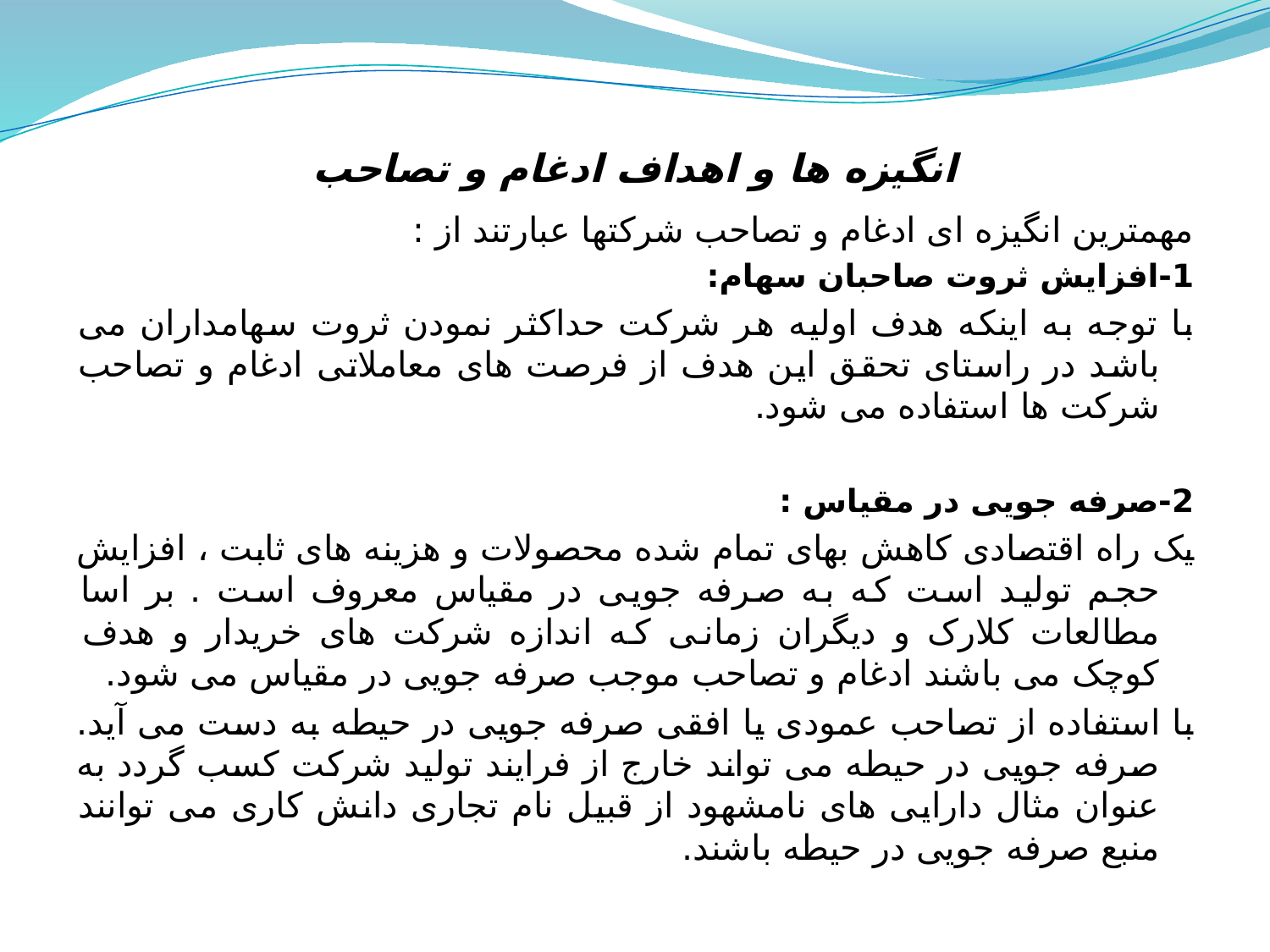

# انگیزه ها و اهداف ادغام و تصاحب
مهمترین انگیزه ای ادغام و تصاحب شرکتها عبارتند از :
1-افزایش ثروت صاحبان سهام:
با توجه به اینکه هدف اولیه هر شرکت حداکثر نمودن ثروت سهامداران می باشد در راستای تحقق این هدف از فرصت های معاملاتی ادغام و تصاحب شرکت ها استفاده می شود.

2-صرفه جویی در مقیاس :
یک راه اقتصادی کاهش بهای تمام شده محصولات و هزینه های ثابت ، افزایش حجم تولید است که به صرفه جویی در مقیاس معروف است . بر اسا مطالعات کلارک و دیگران زمانی که اندازه شرکت های خریدار و هدف کوچک می باشند ادغام و تصاحب موجب صرفه جویی در مقیاس می شود.
با استفاده از تصاحب عمودی یا افقی صرفه جویی در حیطه به دست می آید. صرفه جویی در حیطه می تواند خارج از فرایند تولید شرکت کسب گردد به عنوان مثال دارایی های نامشهود از قبیل نام تجاری دانش کاری می توانند منبع صرفه جویی در حیطه باشند.